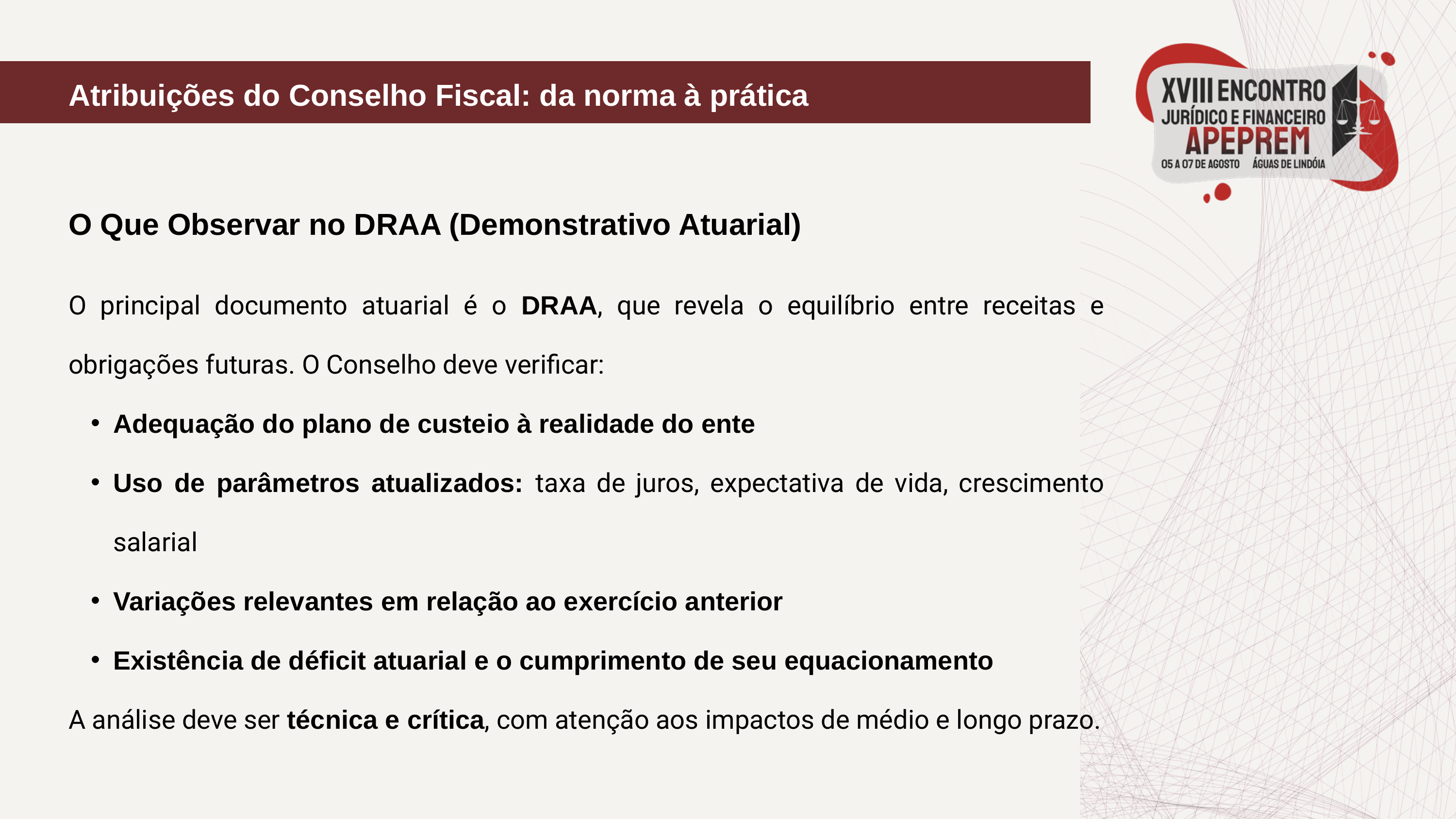

Atribuições do Conselho Fiscal: da norma à prática
O Que Observar no DRAA (Demonstrativo Atuarial)
O principal documento atuarial é o DRAA, que revela o equilíbrio entre receitas e obrigações futuras. O Conselho deve verificar:
Adequação do plano de custeio à realidade do ente
Uso de parâmetros atualizados: taxa de juros, expectativa de vida, crescimento salarial
Variações relevantes em relação ao exercício anterior
Existência de déficit atuarial e o cumprimento de seu equacionamento
A análise deve ser técnica e crítica, com atenção aos impactos de médio e longo prazo.